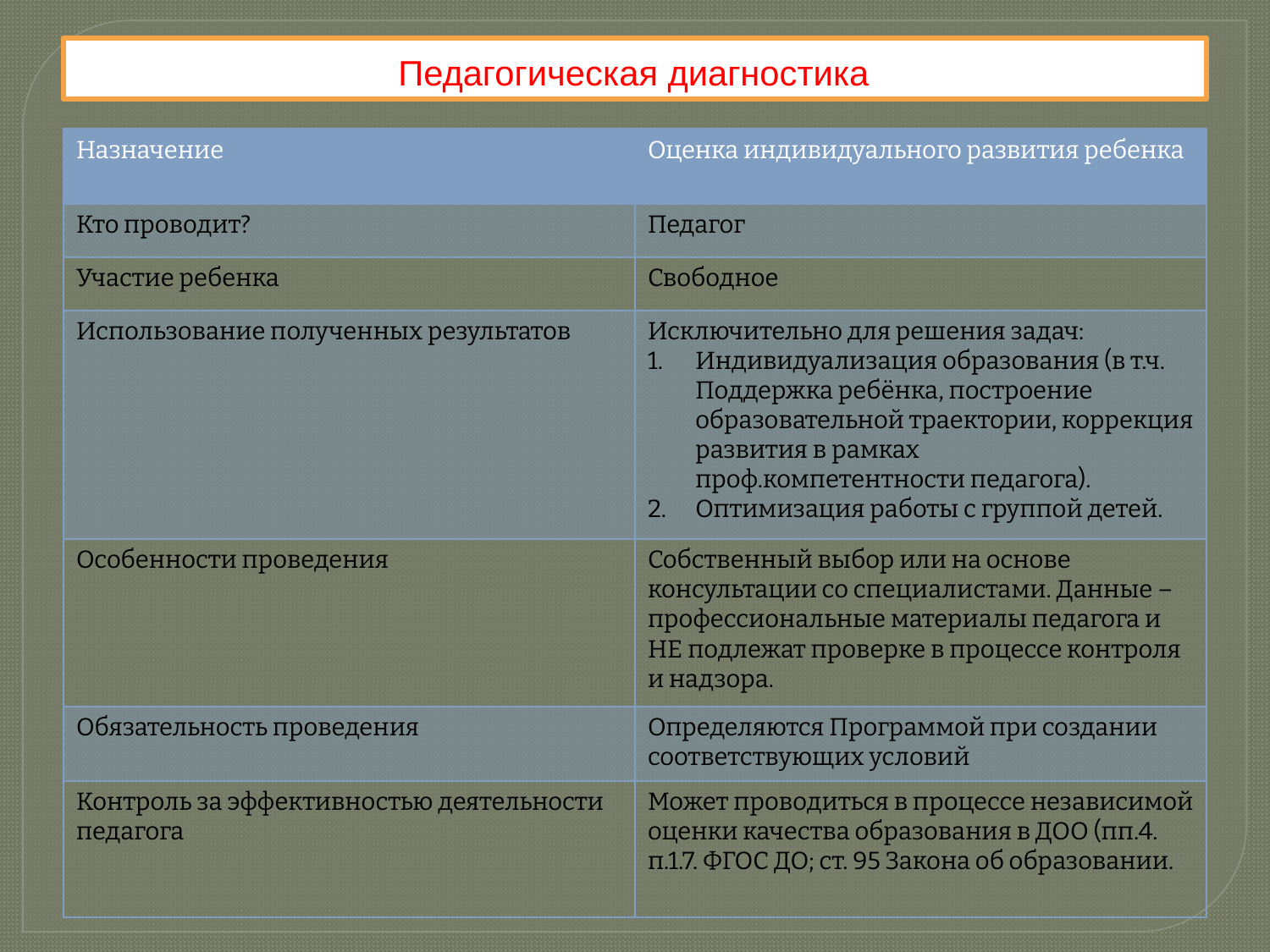

# Педагогическая диагностика
| Назначение | Оценка индивидуального развития ребенка |
| --- | --- |
| Кто проводит? | Педагог |
| Участие ребенка | Свободное |
| Использование полученных результатов | Исключительно для решения задач: Индивидуализация образования (в т.ч. Поддержка ребёнка, построение образовательной траектории, коррекция развития в рамках проф.компетентности педагога). Оптимизация работы с группой детей. |
| Особенности проведения | Собственный выбор или на основе консультации со специалистами. Данные – профессиональные материалы педагога и НЕ подлежат проверке в процессе контроля и надзора. |
| Обязательность проведения | Определяются Программой при создании соответствующих условий |
| Контроль за эффективностью деятельности педагога | Может проводиться в процессе независимой оценки качества образования в ДОО (пп.4. п.1.7. ФГОС ДО; ст. 95 Закона об образовании. |